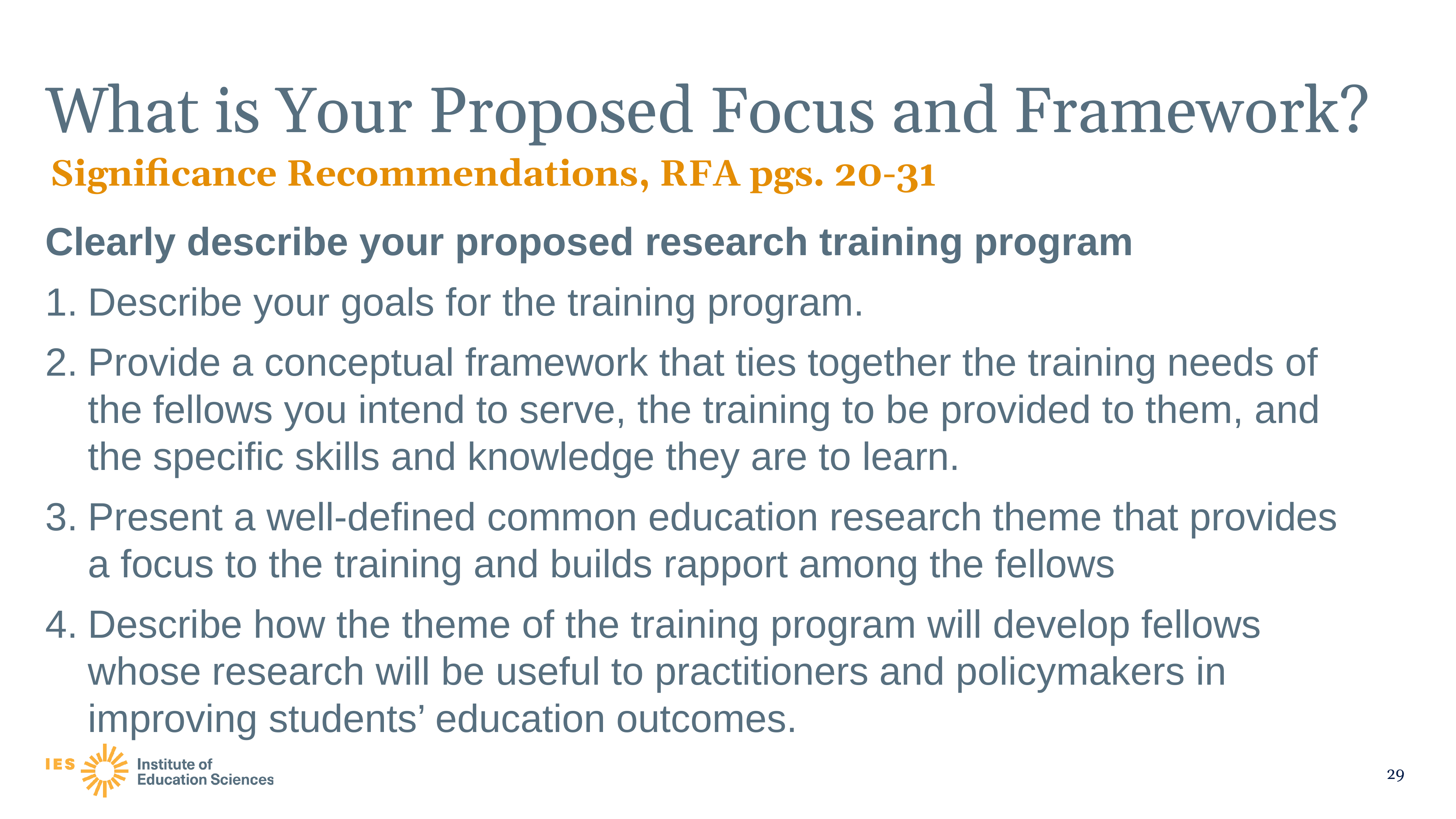

# What is Your Proposed Focus and Framework?
Significance Recommendations, RFA pgs. 20-31
Clearly describe your proposed research training program
Describe your goals for the training program.
Provide a conceptual framework that ties together the training needs of the fellows you intend to serve, the training to be provided to them, and the specific skills and knowledge they are to learn.
Present a well-defined common education research theme that provides a focus to the training and builds rapport among the fellows
Describe how the theme of the training program will develop fellows whose research will be useful to practitioners and policymakers in improving students’ education outcomes.

29